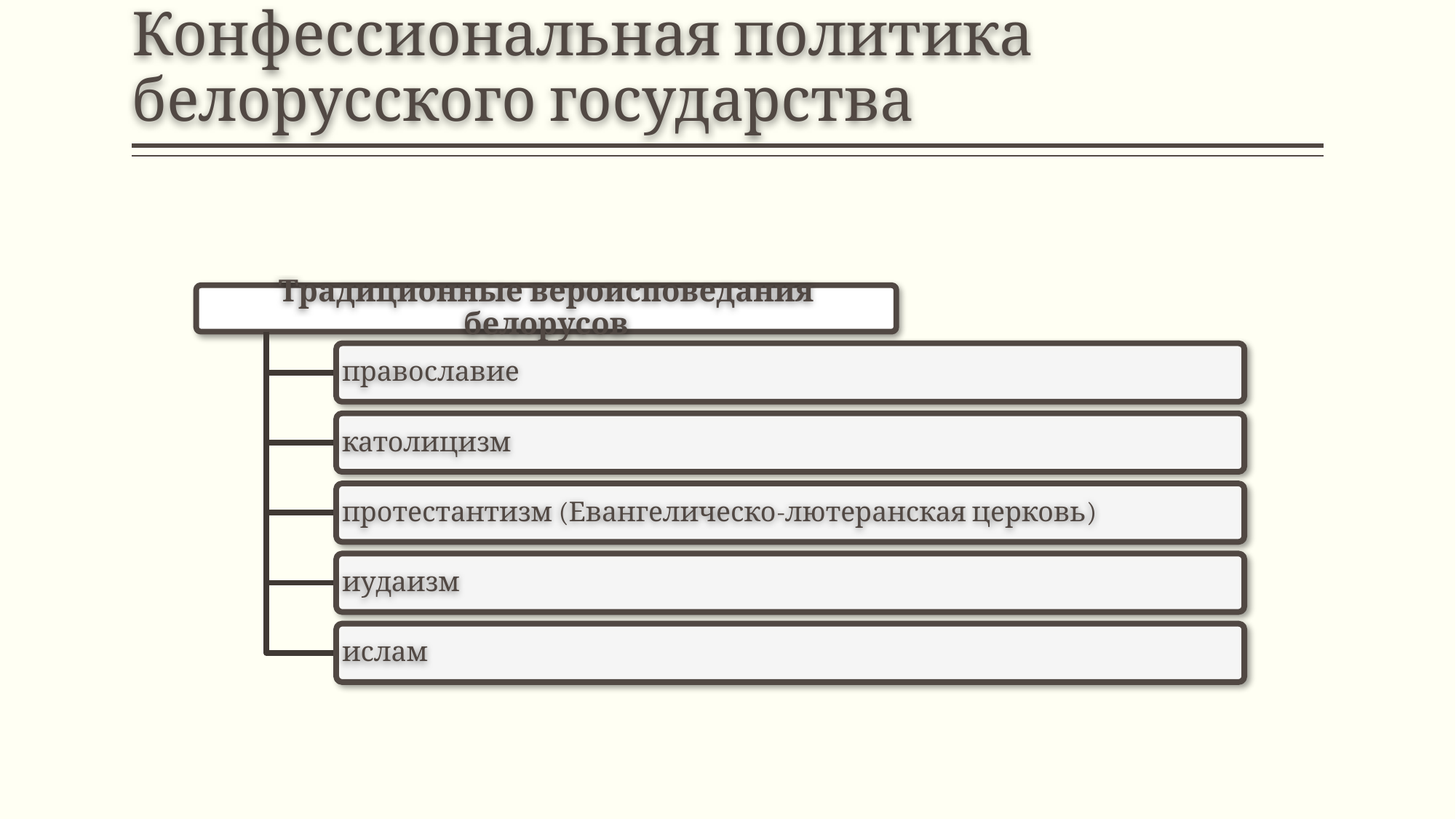

# Конфессиональная политика белорусского государства

Традиционные вероисповедания белорусов

православие

католицизм

протестантизм (Евангелическо-лютеранская церковь)

иудаизм

ислам